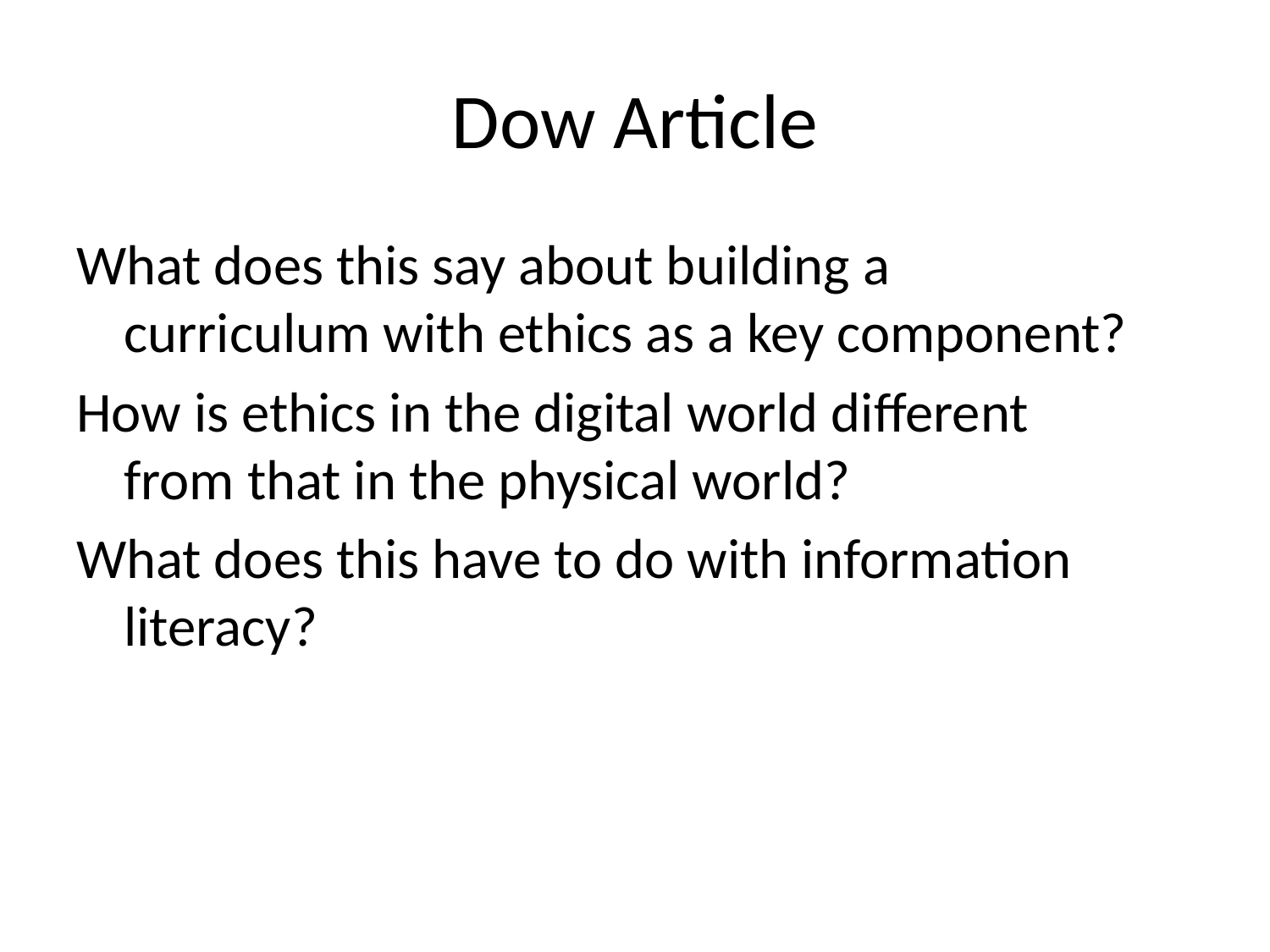

# Dow Article
What does this say about building a curriculum with ethics as a key component?
How is ethics in the digital world different from that in the physical world?
What does this have to do with information literacy?